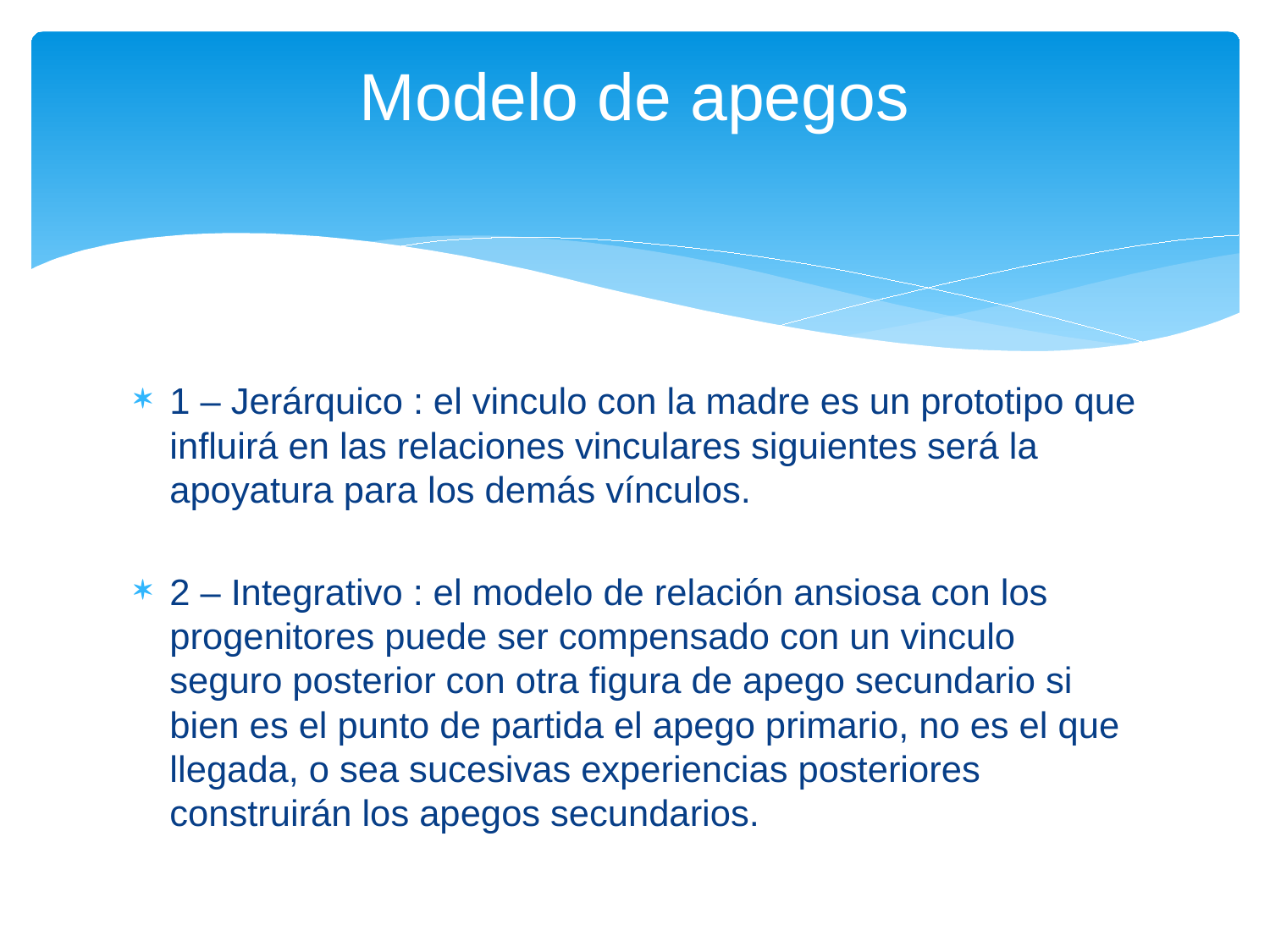

# Modelo de apegos
1 – Jerárquico : el vinculo con la madre es un prototipo que influirá en las relaciones vinculares siguientes será la apoyatura para los demás vínculos.

2 – Integrativo : el modelo de relación ansiosa con los progenitores puede ser compensado con un vinculo seguro posterior con otra figura de apego secundario si bien es el punto de partida el apego primario, no es el que llegada, o sea sucesivas experiencias posteriores construirán los apegos secundarios.